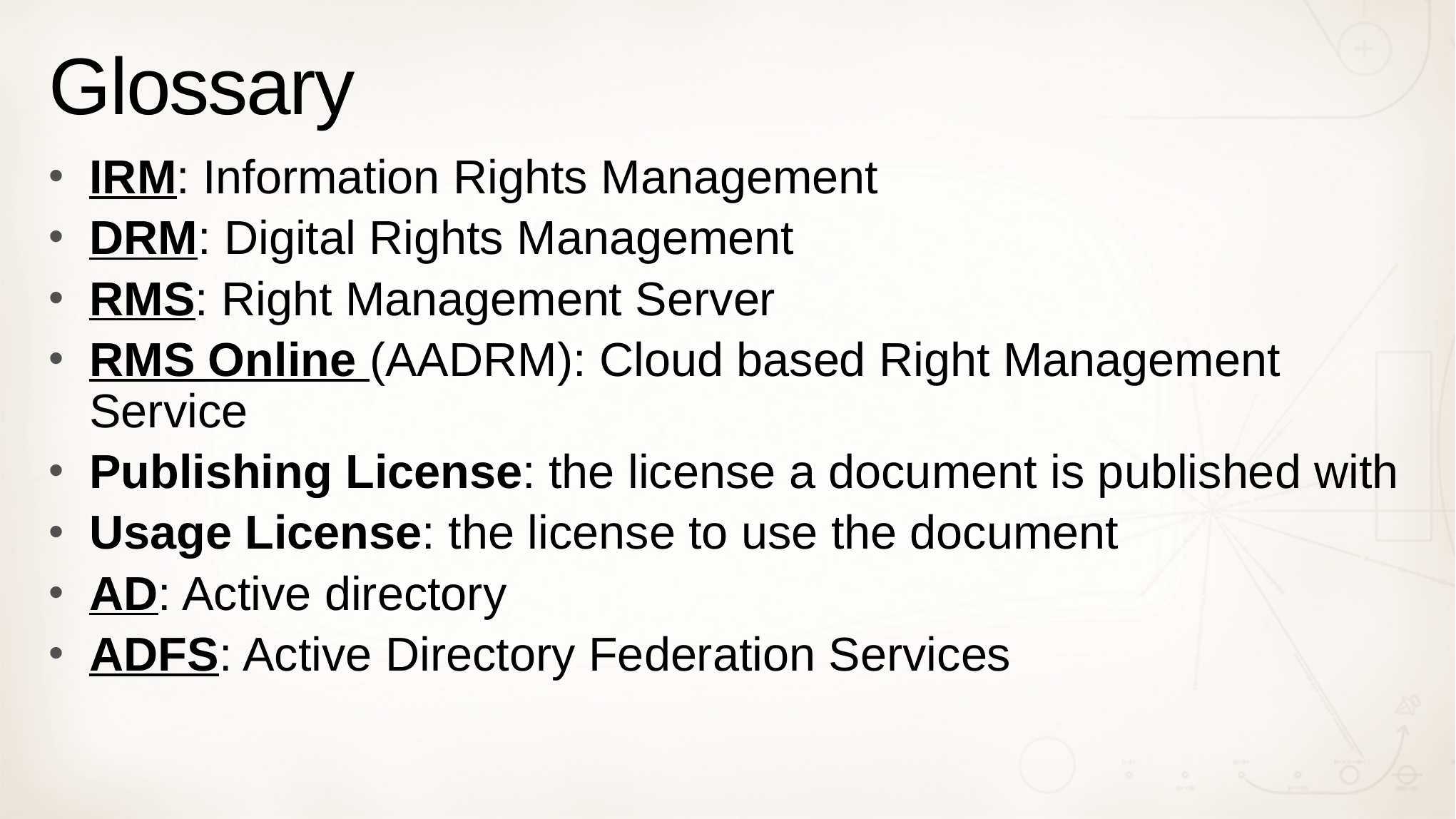

# Glossary
IRM: Information Rights Management
DRM: Digital Rights Management
RMS: Right Management Server
RMS Online (AADRM): Cloud based Right Management Service
Publishing License: the license a document is published with
Usage License: the license to use the document
AD: Active directory
ADFS: Active Directory Federation Services